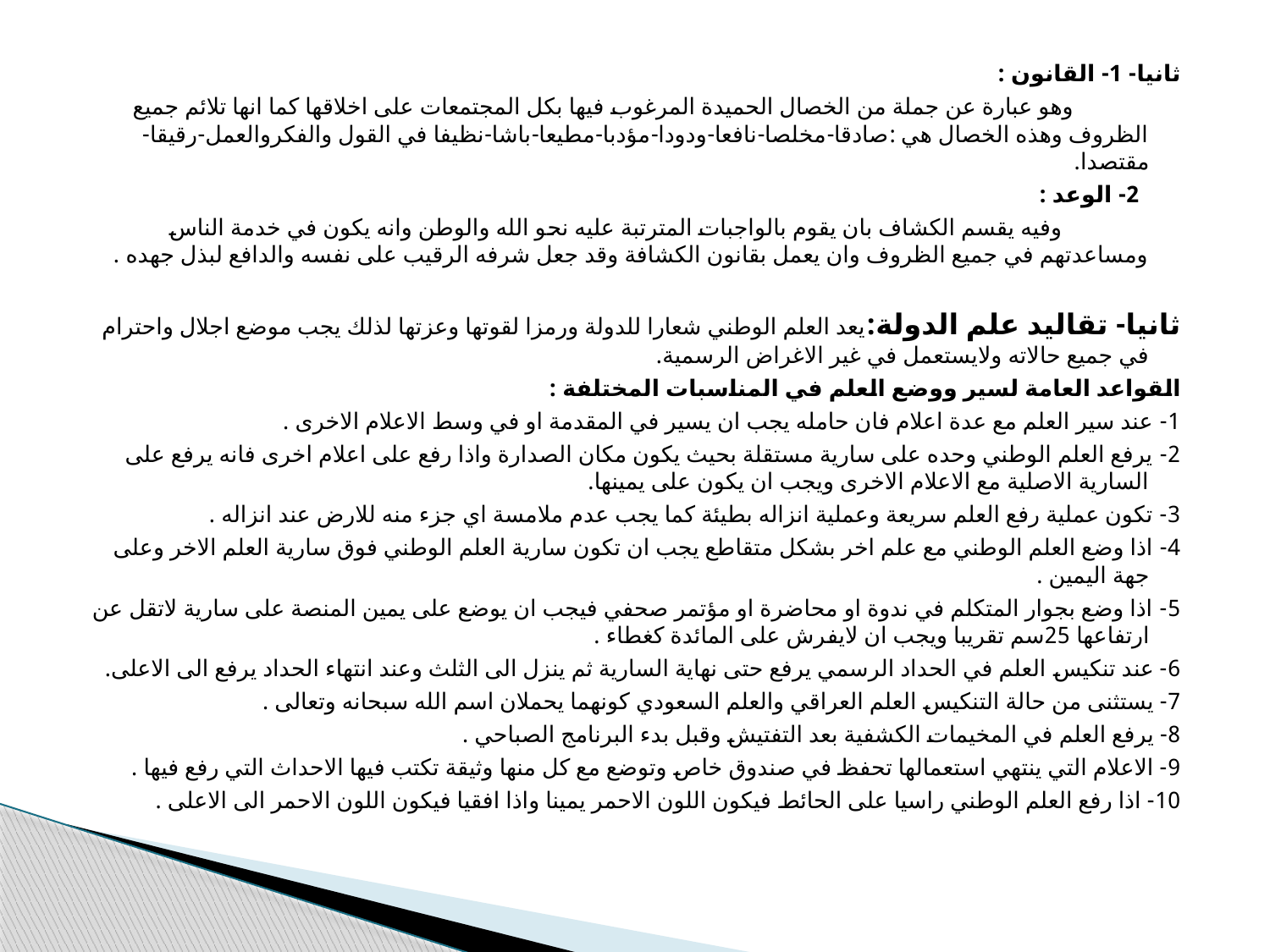

#
ثانيا- 1- القانون :
                  وهو عبارة عن جملة من الخصال الحميدة المرغوب فيها بكل المجتمعات على اخلاقها كما انها تلائم جميع الظروف وهذه الخصال هي :صادقا-مخلصا-نافعا-ودودا-مؤدبا-مطيعا-باشا-نظيفا في القول والفكروالعمل-رقيقا-مقتصدا.
       2- الوعد :
                    وفيه يقسم الكشاف بان يقوم بالواجبات المترتبة عليه نحو الله والوطن وانه يكون في خدمة الناس ومساعدتهم في جميع الظروف وان يعمل بقانون الكشافة وقد جعل شرفه الرقيب على نفسه والدافع لبذل جهده .

ثانيا- تقاليد علم الدولة:يعد العلم الوطني شعارا للدولة ورمزا لقوتها وعزتها لذلك يجب موضع اجلال واحترام في جميع حالاته ولايستعمل في غير الاغراض الرسمية.
القواعد العامة لسير ووضع العلم في المناسبات المختلفة :
1- عند سير العلم مع عدة اعلام فان حامله يجب ان يسير في المقدمة او في وسط الاعلام الاخرى .
2- يرفع العلم الوطني وحده على سارية مستقلة بحيث يكون مكان الصدارة واذا رفع على اعلام اخرى فانه يرفع على السارية الاصلية مع الاعلام الاخرى ويجب ان يكون على يمينها.
3- تكون عملية رفع العلم سريعة وعملية انزاله بطيئة كما يجب عدم ملامسة اي جزء منه للارض عند انزاله .
4- اذا وضع العلم الوطني مع علم اخر بشكل متقاطع يجب ان تكون سارية العلم الوطني فوق سارية العلم الاخر وعلى جهة اليمين .
5- اذا وضع بجوار المتكلم في ندوة او محاضرة او مؤتمر صحفي فيجب ان يوضع على يمين المنصة على سارية لاتقل عن ارتفاعها 25سم تقريبا ويجب ان لايفرش على المائدة كغطاء .
6- عند تنكيس العلم في الحداد الرسمي يرفع حتى نهاية السارية ثم ينزل الى الثلث وعند انتهاء الحداد يرفع الى الاعلى.
7- يستثنى من حالة التنكيس العلم العراقي والعلم السعودي كونهما يحملان اسم الله سبحانه وتعالى .
8- يرفع العلم في المخيمات الكشفية بعد التفتيش وقبل بدء البرنامج الصباحي .
9- الاعلام التي ينتهي استعمالها تحفظ في صندوق خاص وتوضع مع كل منها وثيقة تكتب فيها الاحداث التي رفع فيها .
10- اذا رفع العلم الوطني راسيا على الحائط فيكون اللون الاحمر يمينا واذا افقيا فيكون اللون الاحمر الى الاعلى .